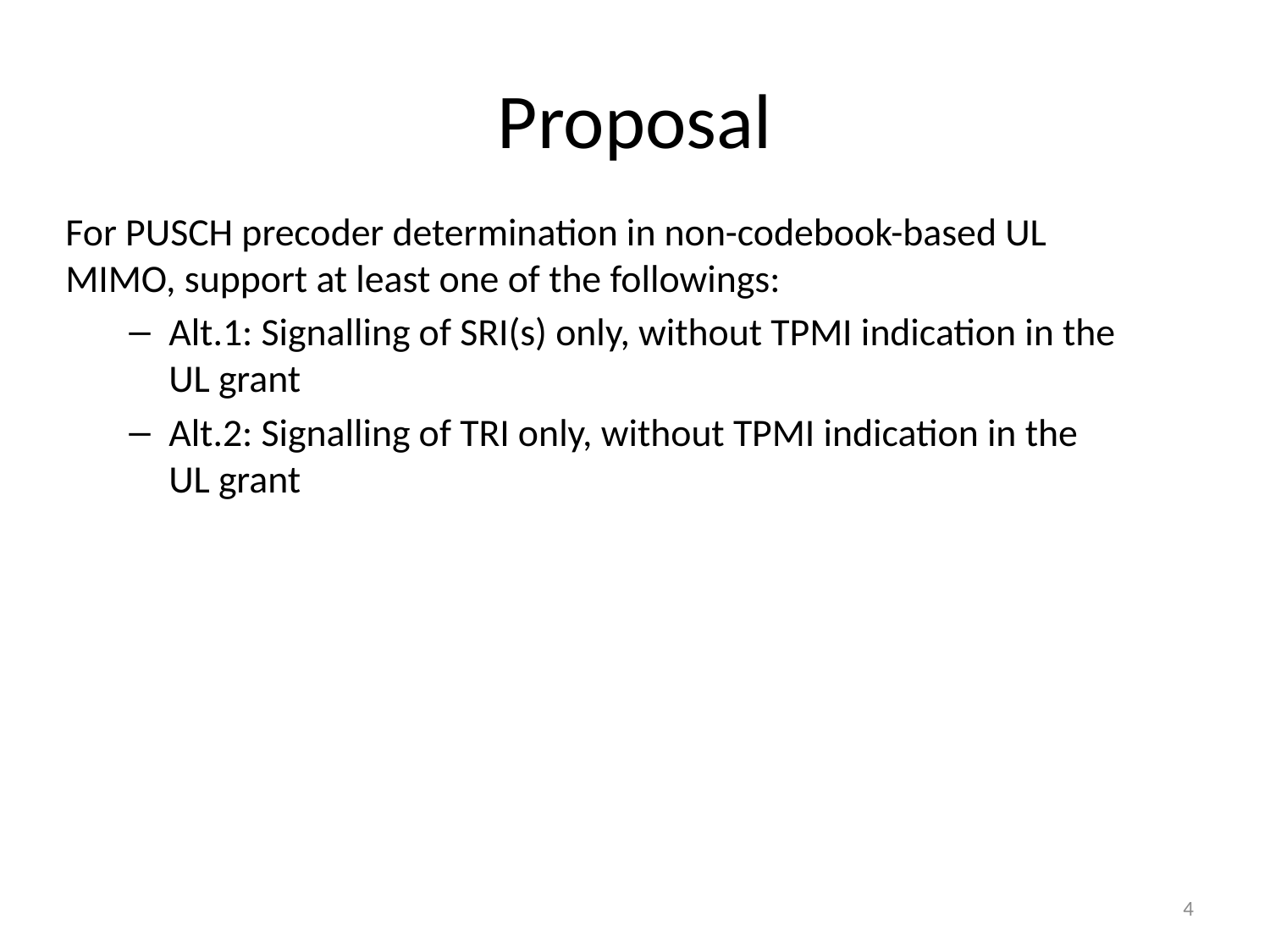

# Proposal

For PUSCH precoder determination in non-codebook-based UL MIMO, support at least one of the followings:
Alt.1: Signalling of SRI(s) only, without TPMI indication in the UL grant
Alt.2: Signalling of TRI only, without TPMI indication in the UL grant
4